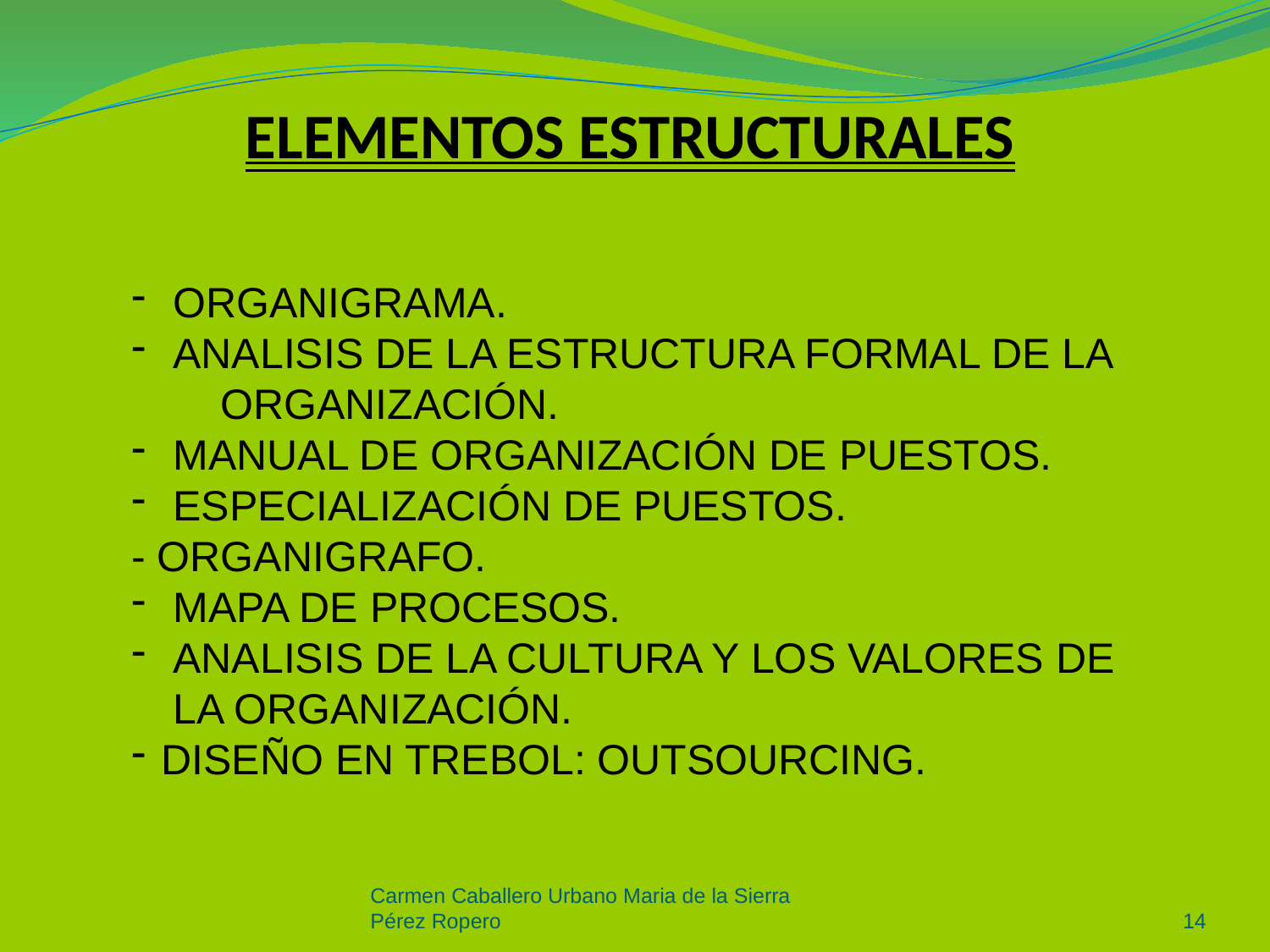

ELEMENTOS ESTRUCTURALES

 ORGANIGRAMA.
 ANALISIS DE LA ESTRUCTURA FORMAL DE LA       ORGANIZACIÓN.
 MANUAL DE ORGANIZACIÓN DE PUESTOS.
 ESPECIALIZACIÓN DE PUESTOS.
- ORGANIGRAFO.
 MAPA DE PROCESOS.
 ANALISIS DE LA CULTURA Y LOS VALORES DE   LA ORGANIZACIÓN.
DISEÑO EN TREBOL: OUTSOURCING.

Carmen Caballero Urbano Maria de la Sierra Pérez Ropero
14